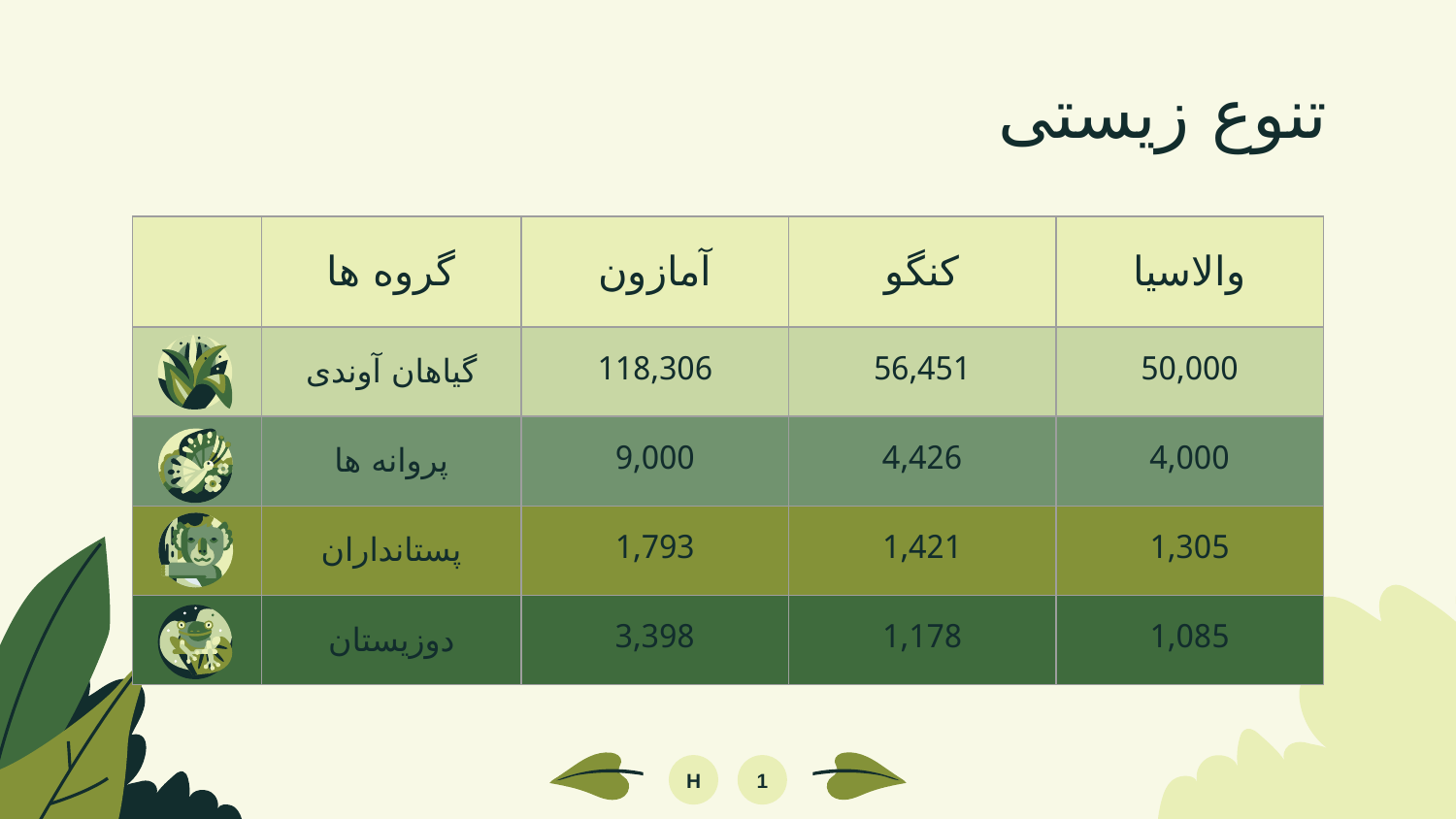

# تنوع زیستی
|  | گروه ها | آمازون | کنگو | والاسیا |
| --- | --- | --- | --- | --- |
|  | گیاهان آوندی | 118,306 | 56,451 | 50,000 |
|  | پروانه ها | 9,000 | 4,426 | 4,000 |
|  | پستانداران | 1,793 | 1,421 | 1,305 |
|  | دوزیستان | 3,398 | 1,178 | 1,085 |

H
1